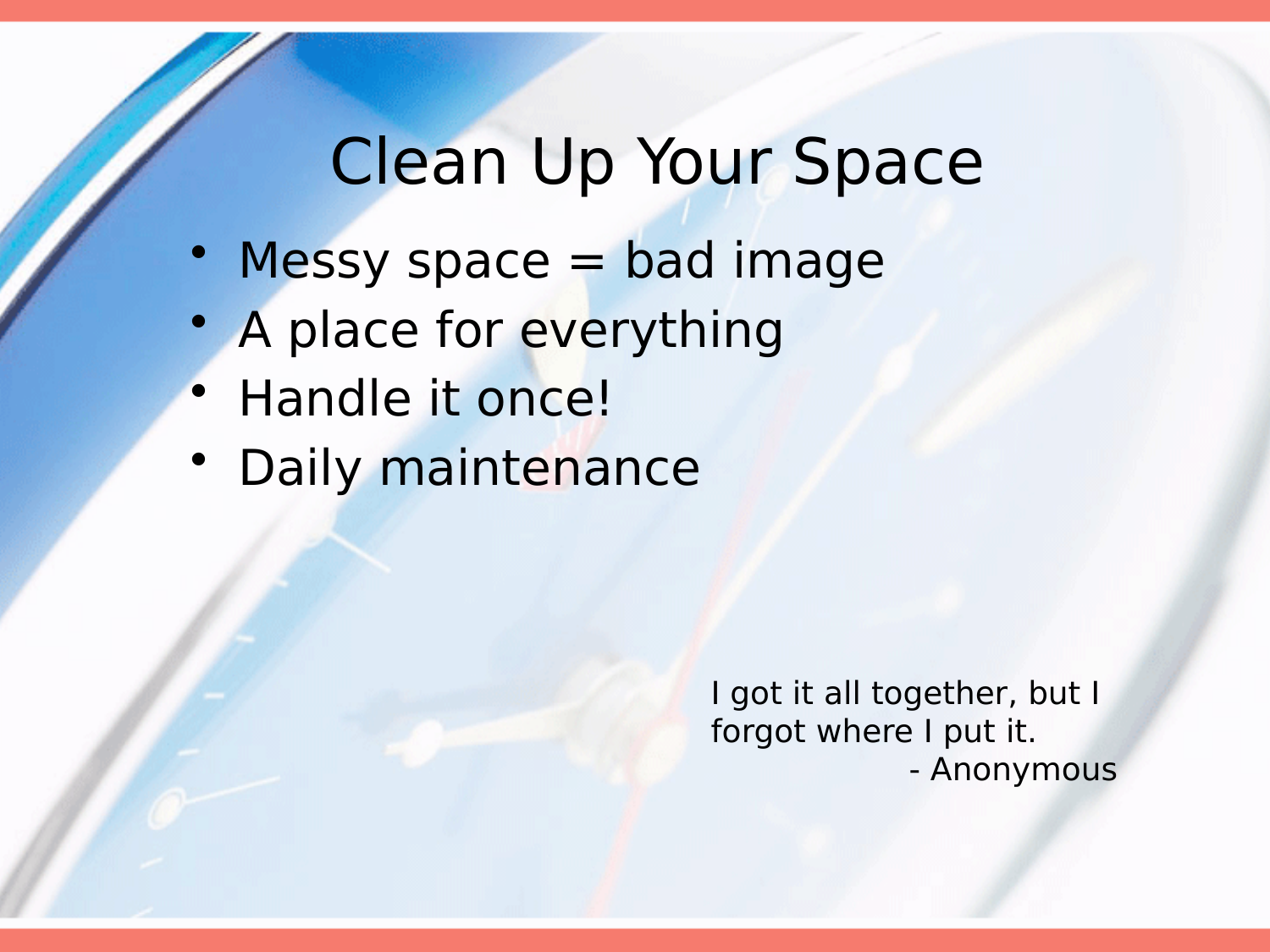

# Clean Up Your Space
Messy space = bad image
A place for everything
Handle it once!
Daily maintenance

I got it all together, but I forgot where I put it.
	       - Anonymous